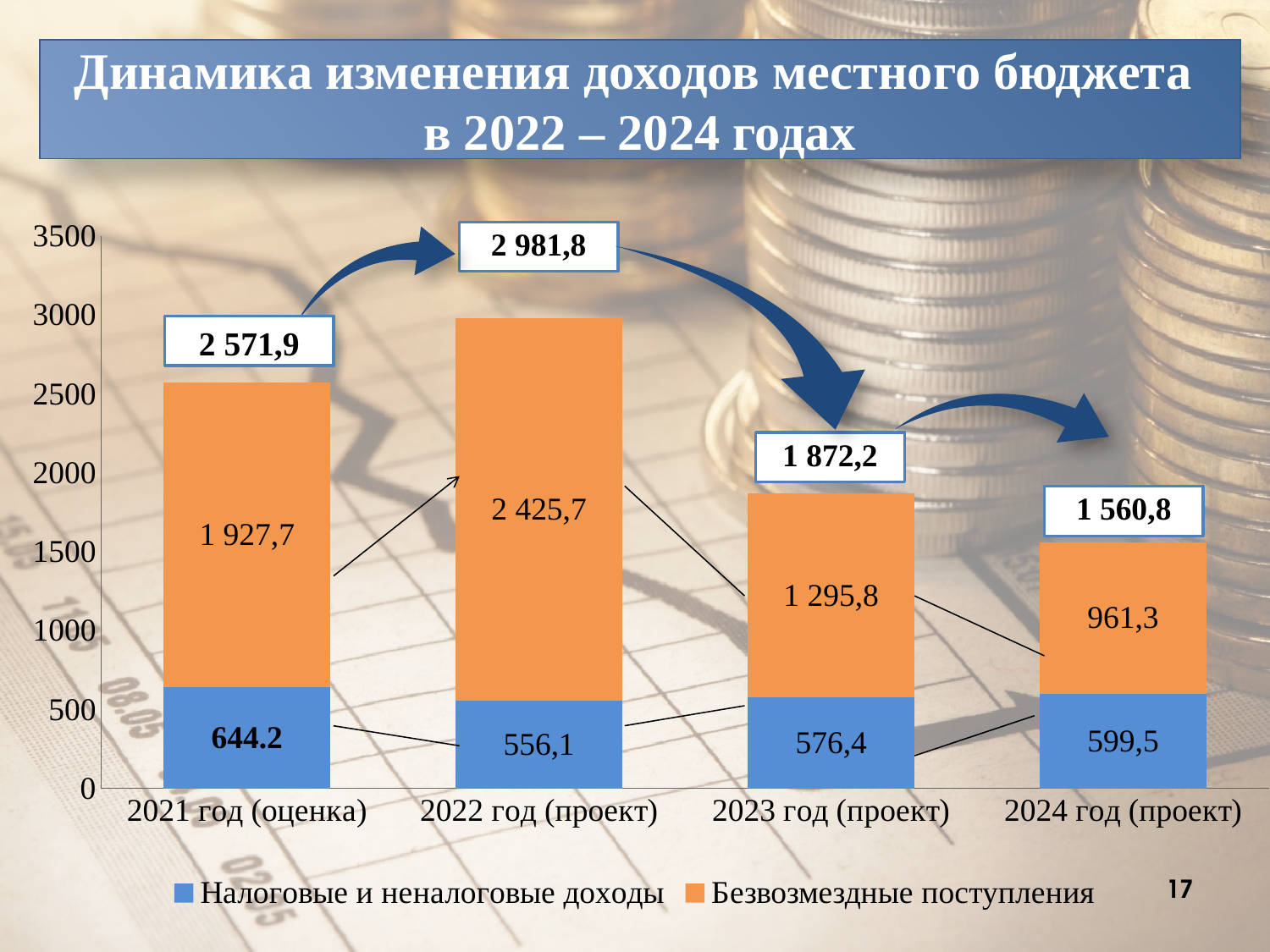

# Динамика изменения доходов местного бюджета в 2022 – 2024 годах

### Chart

| Category | Налоговые и неналоговые доходы | Безвозмездные поступления |
|---|---|---|
| 2021 год (оценка) | 644.2 | 1927.7 |
| 2022 год (проект) | 556.1 | 2425.7 |
| 2023 год (проект) | 576.4 | 1295.8 |
| 2024 год (проект) | 599.5 | 961.3 |
2 571,9

17